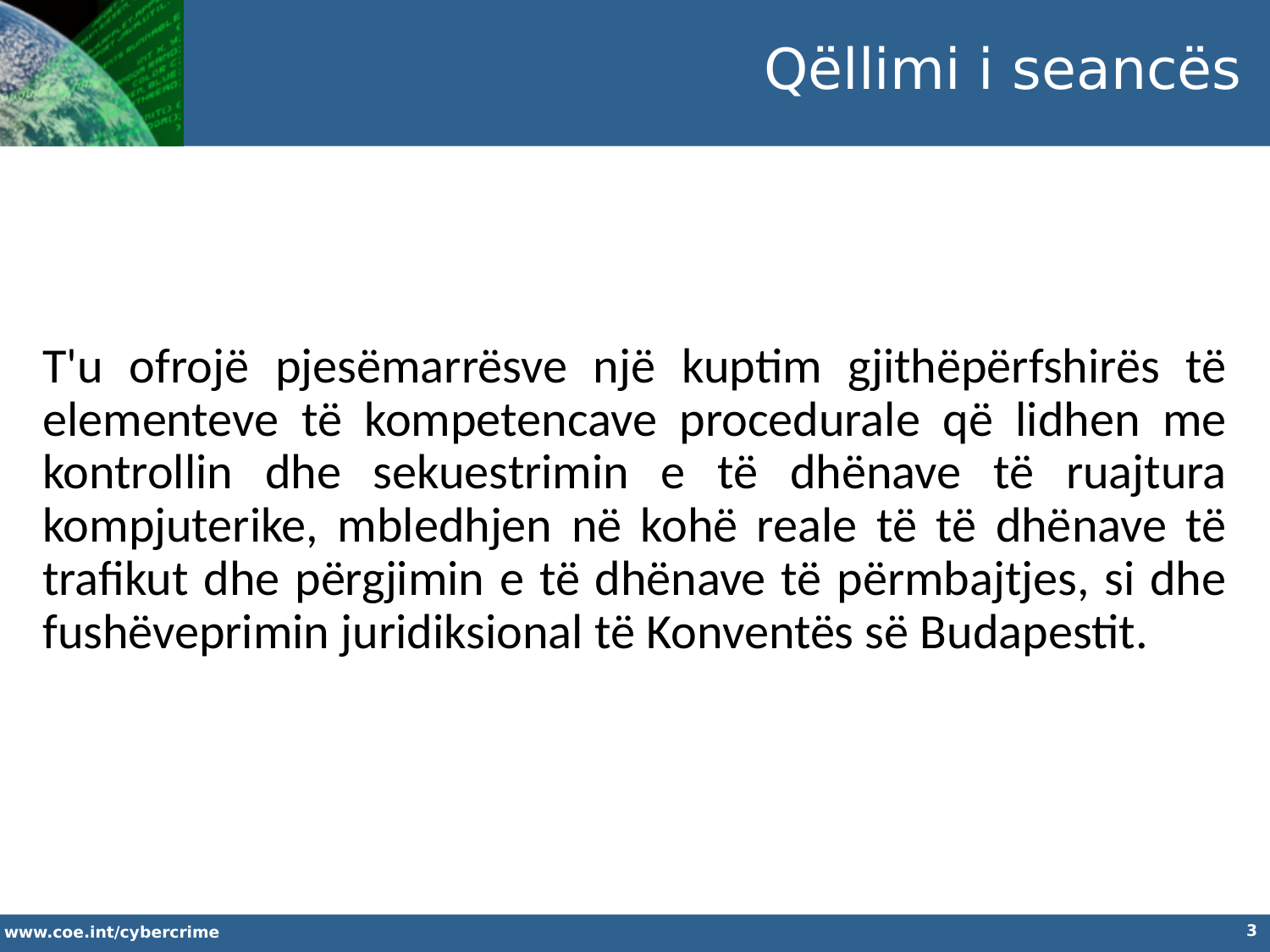

Qëllimi i seancës
T'u ofrojë pjesëmarrësve një kuptim gjithëpërfshirës të elementeve të kompetencave procedurale që lidhen me kontrollin dhe sekuestrimin e të dhënave të ruajtura kompjuterike, mbledhjen në kohë reale të të dhënave të trafikut dhe përgjimin e të dhënave të përmbajtjes, si dhe fushëveprimin juridiksional të Konventës së Budapestit.